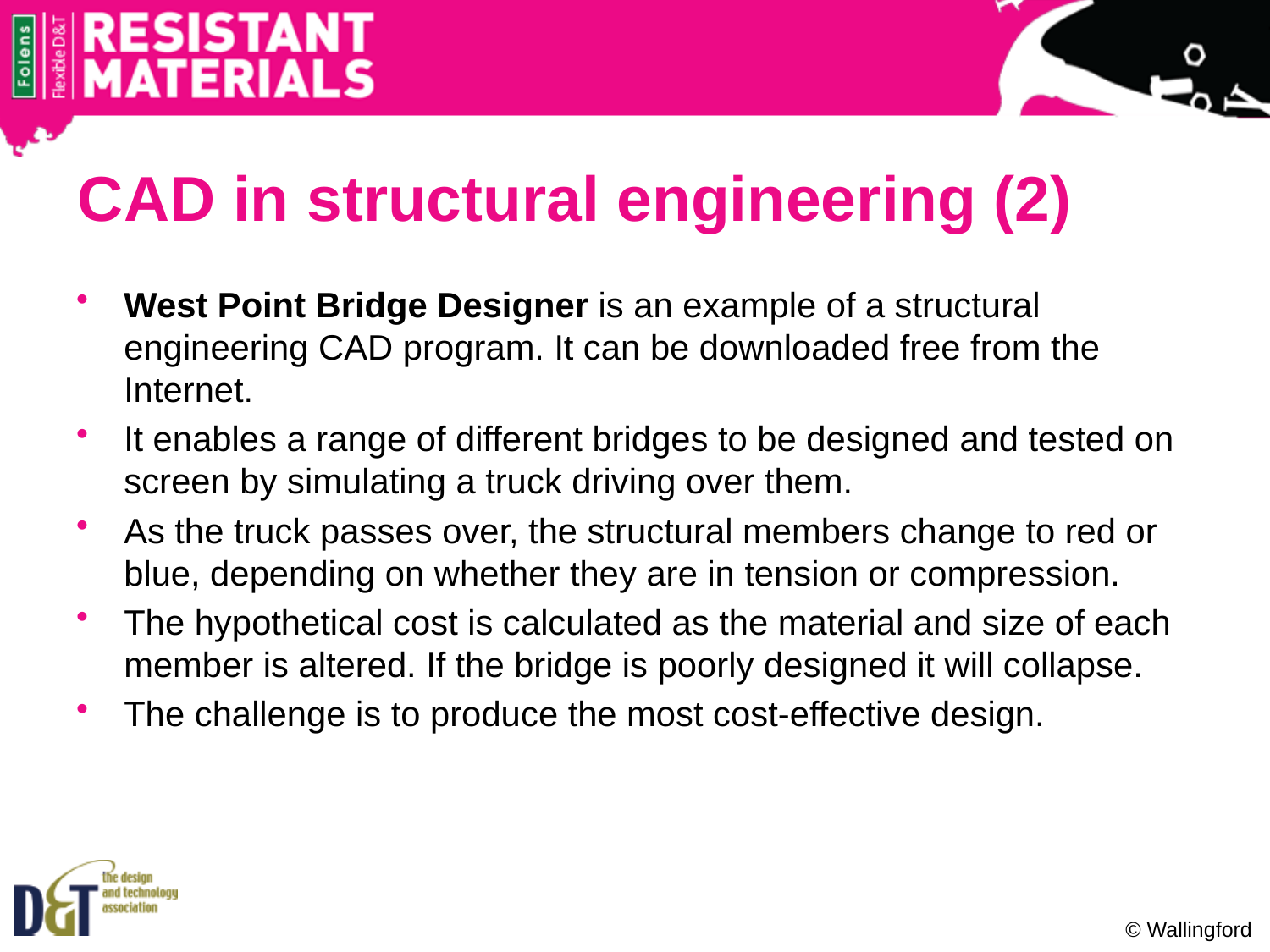

# CAD in structural engineering (2)
West Point Bridge Designer is an example of a structural engineering CAD program. It can be downloaded free from the Internet.
It enables a range of different bridges to be designed and tested on screen by simulating a truck driving over them.
As the truck passes over, the structural members change to red or blue, depending on whether they are in tension or compression.
The hypothetical cost is calculated as the material and size of each member is altered. If the bridge is poorly designed it will collapse.
The challenge is to produce the most cost-effective design.

© Wallingford